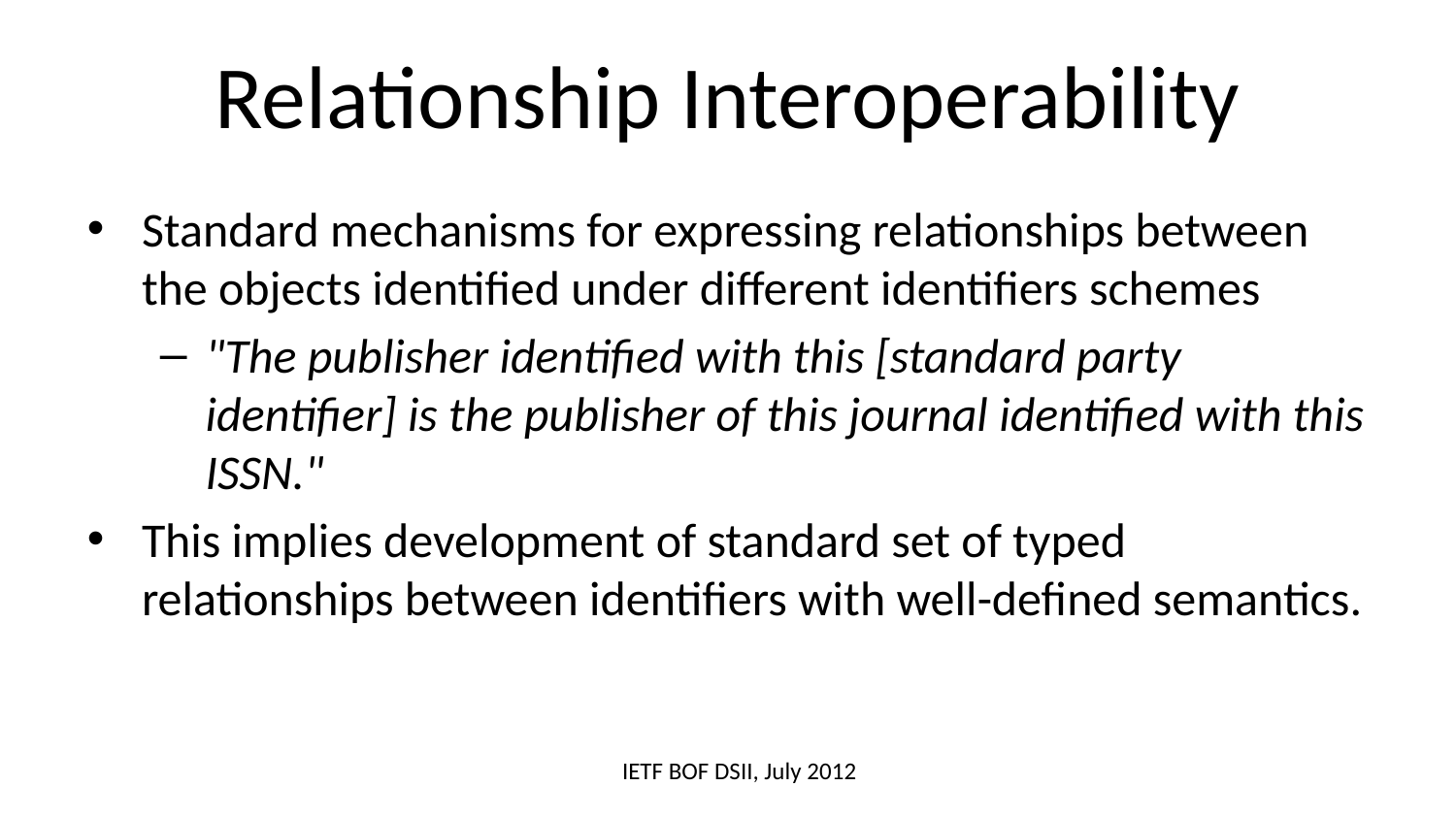

# Relationship Interoperability
Standard mechanisms for expressing relationships between the objects identified under different identifiers schemes
"The publisher identified with this [standard party identifier] is the publisher of this journal identified with this ISSN."
This implies development of standard set of typed relationships between identifiers with well-defined semantics.